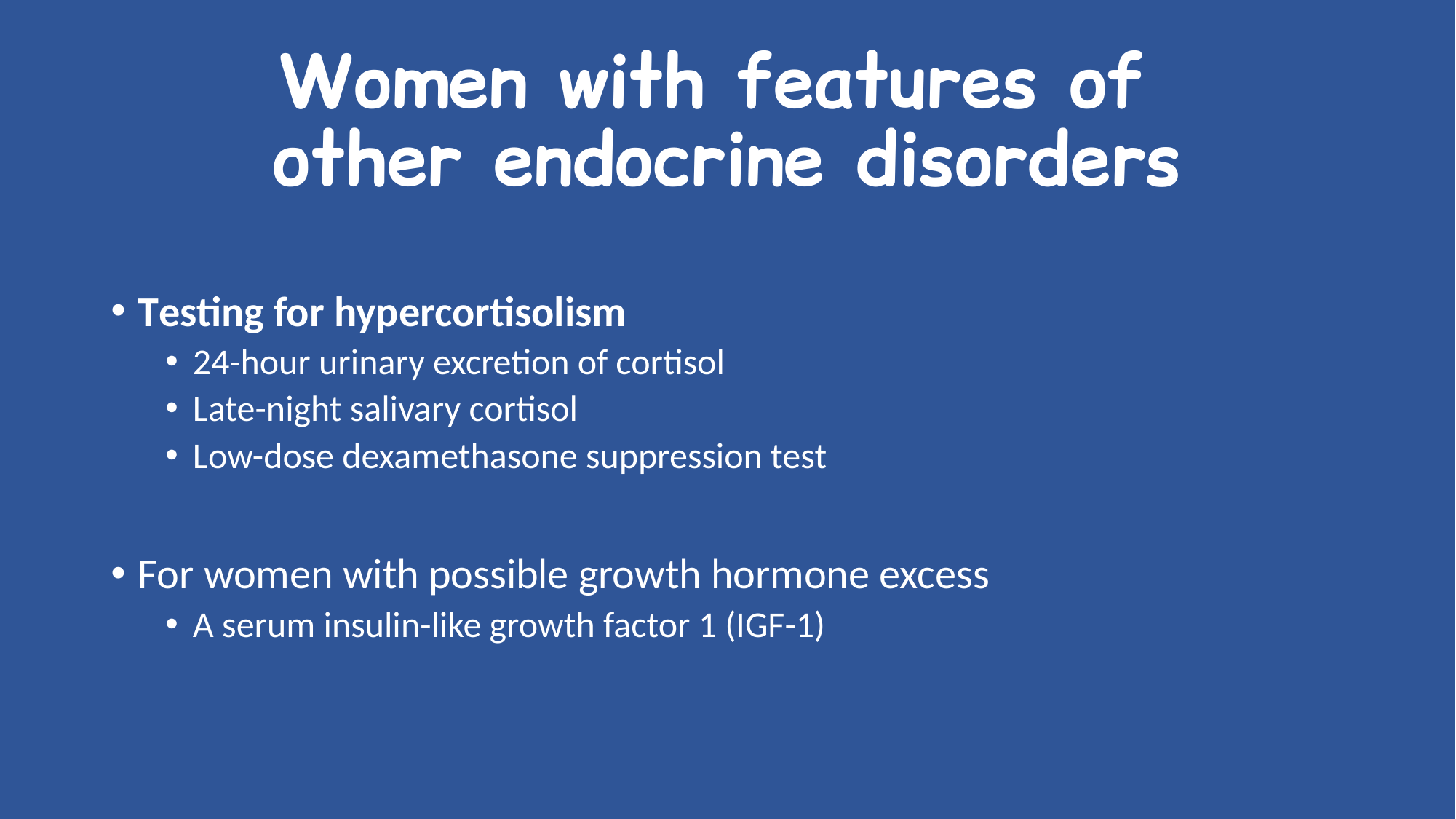

# Women with features of other endocrine disorders

Testing for hypercortisolism
24-hour urinary excretion of cortisol
Late-night salivary cortisol
Low-dose dexamethasone suppression test

For women with possible growth hormone excess
A serum insulin-like growth factor 1 (IGF-1)